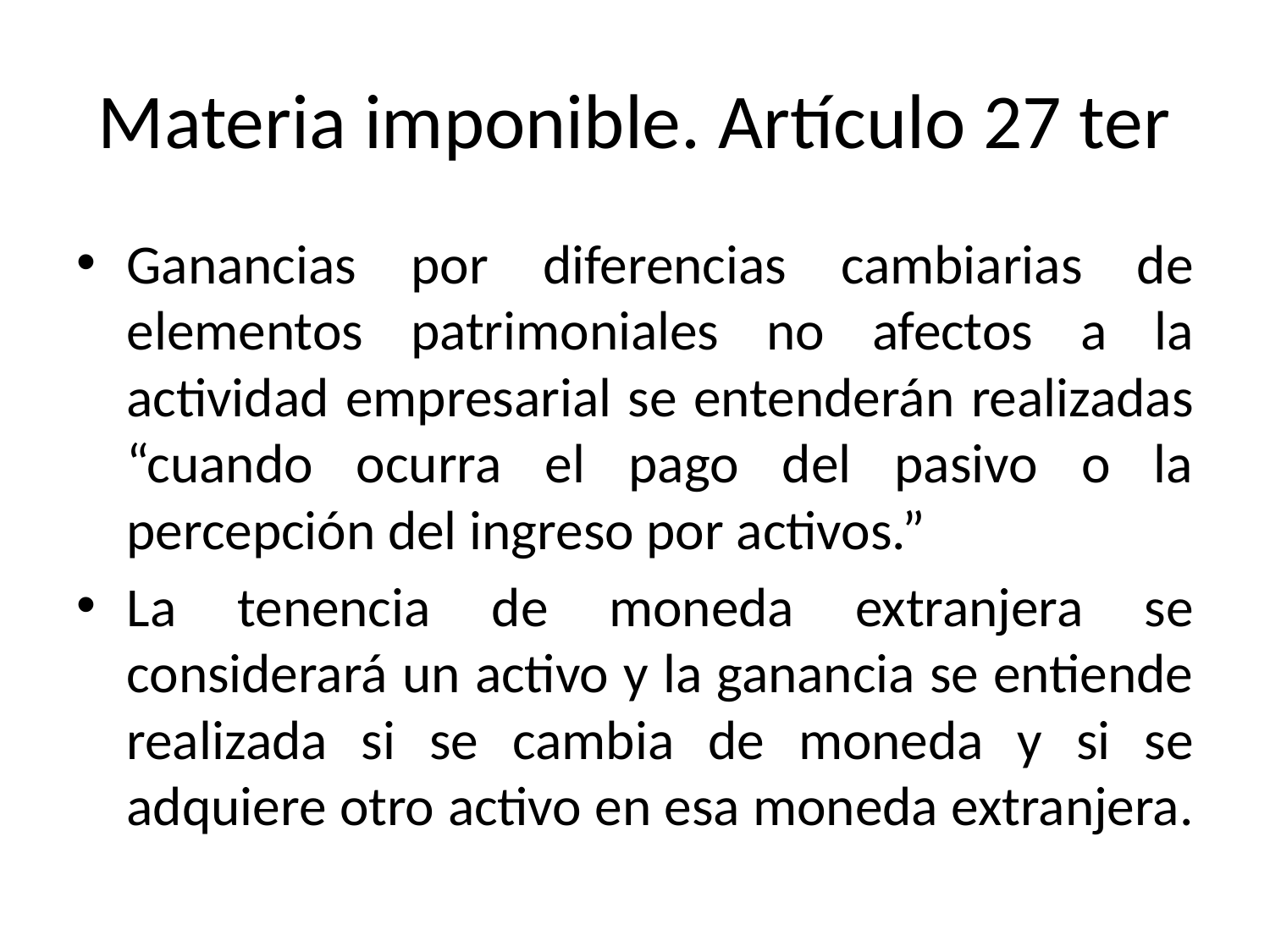

# Materia imponible. Artículo 27 ter
Ganancias por diferencias cambiarias de elementos patrimoniales no afectos a la actividad empresarial se entenderán realizadas “cuando ocurra el pago del pasivo o la percepción del ingreso por activos.”
La tenencia de moneda extranjera se considerará un activo y la ganancia se entiende realizada si se cambia de moneda y si se adquiere otro activo en esa moneda extranjera.